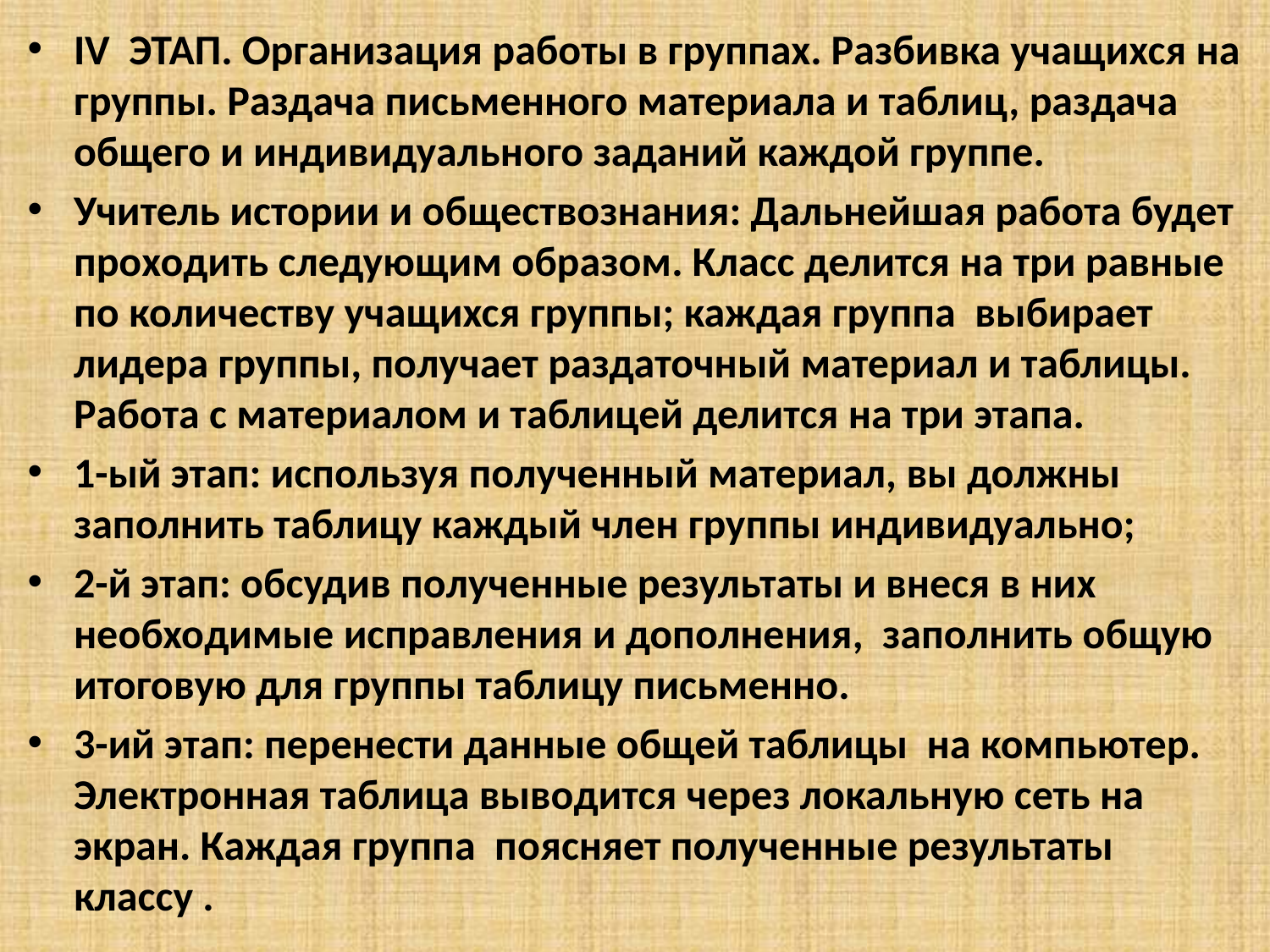

IV  ЭТАП. Организация работы в группах. Разбивка учащихся на группы. Раздача письменного материала и таблиц, раздача общего и индивидуального заданий каждой группе.
Учитель истории и обществознания: Дальнейшая работа будет проходить следующим образом. Класс делится на три равные по количеству учащихся группы; каждая группа  выбирает лидера группы, получает раздаточный материал и таблицы. Работа с материалом и таблицей делится на три этапа.
1-ый этап: используя полученный материал, вы должны заполнить таблицу каждый член группы индивидуально;
2-й этап: обсудив полученные результаты и внеся в них необходимые исправления и дополнения,  заполнить общую итоговую для группы таблицу письменно.
3-ий этап: перенести данные общей таблицы  на компьютер. Электронная таблица выводится через локальную сеть на экран. Каждая группа  поясняет полученные результаты классу .